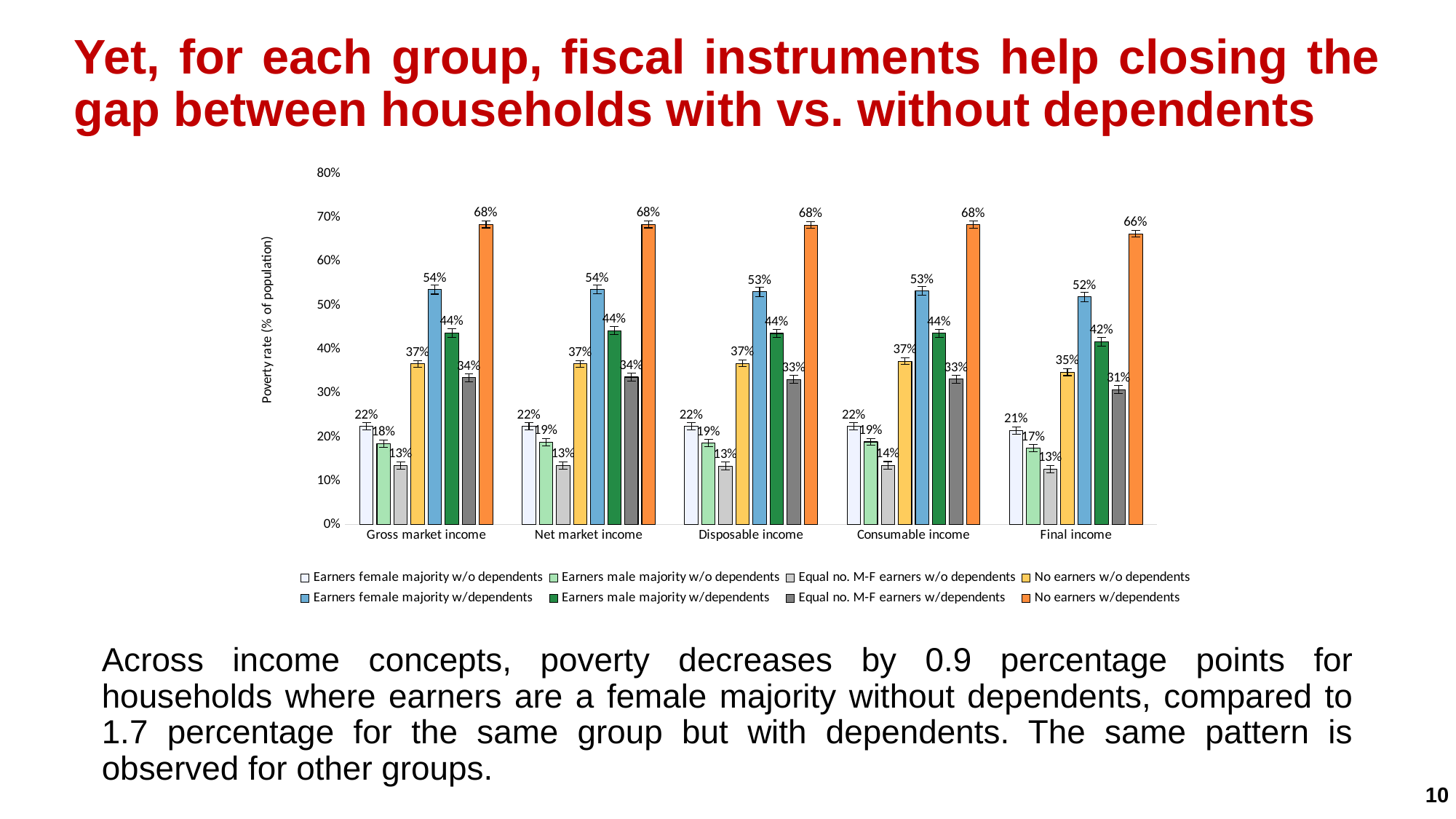

Yet, for each group, fiscal instruments help closing the gap between households with vs. without dependents

### Chart

| Category | Earners female majority w/o dependents | Earners male majority w/o dependents | Equal no. M-F earners w/o dependents | No earners w/o dependents | Earners female majority w/dependents | Earners male majority w/dependents | Equal no. M-F earners w/dependents | No earners w/dependents |
|---|---|---|---|---|---|---|---|---|
| Gross market income | 0.223701611161232 | 0.18460574746131897 | 0.1345825046300888 | 0.3667932152748108 | 0.5359206199645996 | 0.4371246099472046 | 0.3350754380226135 | 0.6845928430557251 |
| Net market income | 0.22440990805625916 | 0.18835358321666718 | 0.1348085105419159 | 0.3667932152748108 | 0.5362558364868164 | 0.4425877630710602 | 0.33653292059898376 | 0.6845928430557251 |
| Disposable income | 0.2240757942199707 | 0.18592263758182526 | 0.13375160098075867 | 0.3676358759403229 | 0.5308177471160889 | 0.4361265003681183 | 0.3314676284790039 | 0.6831023693084717 |
| Consumable income | 0.22433263063430786 | 0.1887933611869812 | 0.1351287066936493 | 0.3729274570941925 | 0.5329023599624634 | 0.43627122044563293 | 0.33183783292770386 | 0.6840134263038635 |
| Final income | 0.21487250924110413 | 0.17439305782318115 | 0.12663710117340088 | 0.34750163555145264 | 0.5192630290985107 | 0.4170323312282562 | 0.30776122212409973 | 0.6633241772651672 |

Across income concepts, poverty decreases by 0.9 percentage points for households where earners are a female majority without dependents, compared to 1.7 percentage for the same group but with dependents. The same pattern is observed for other groups.
10